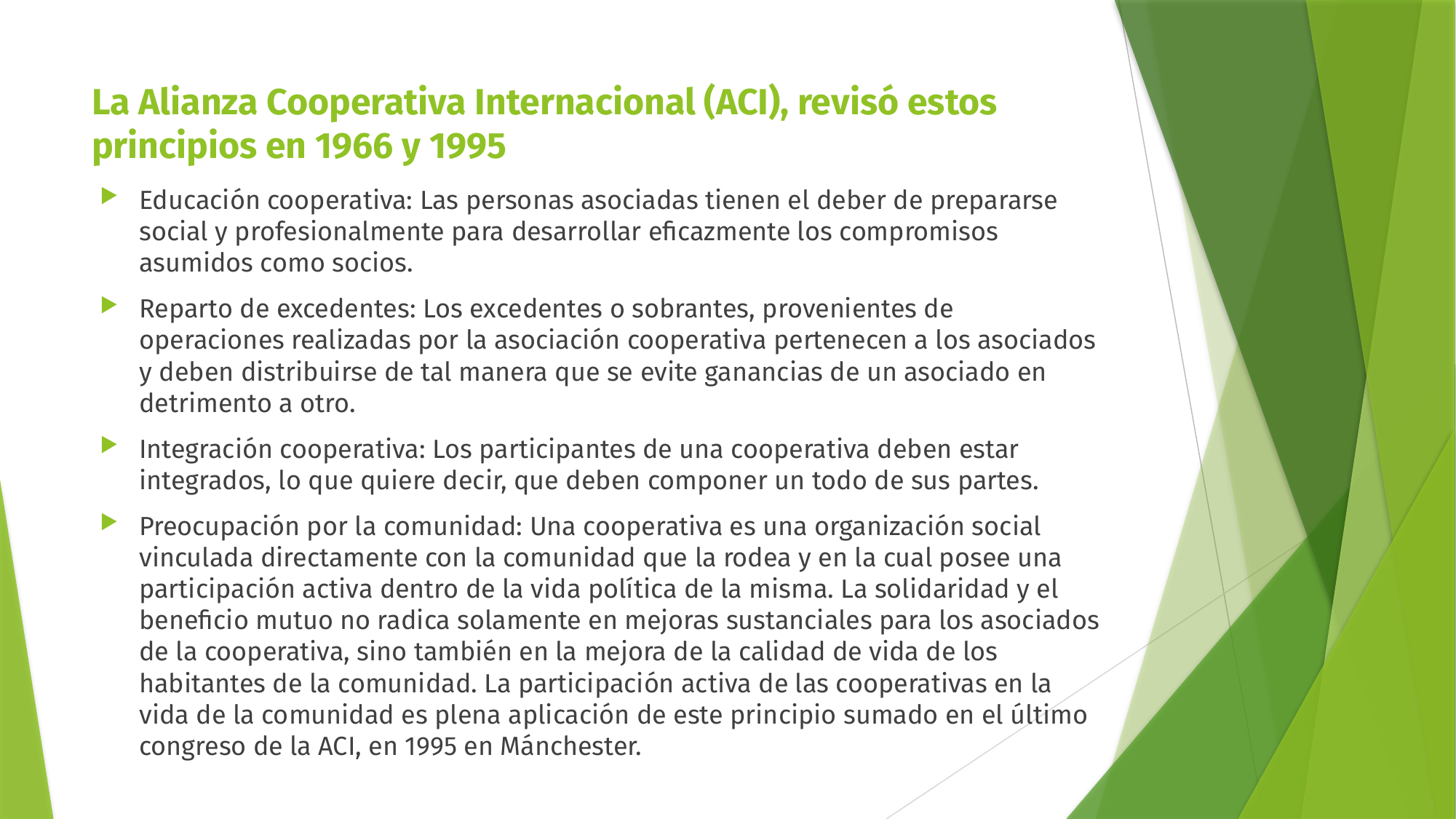

# La Alianza Cooperativa Internacional (ACI), revisó estos principios en 1966 y 1995
Educación cooperativa: Las personas asociadas tienen el deber de prepararse social y profesionalmente para desarrollar eficazmente los compromisos asumidos como socios.
Reparto de excedentes: Los excedentes o sobrantes, provenientes de operaciones realizadas por la asociación cooperativa pertenecen a los asociados y deben distribuirse de tal manera que se evite ganancias de un asociado en detrimento a otro.
Integración cooperativa: Los participantes de una cooperativa deben estar integrados, lo que quiere decir, que deben componer un todo de sus partes.
Preocupación por la comunidad: Una cooperativa es una organización social vinculada directamente con la comunidad que la rodea y en la cual posee una participación activa dentro de la vida política de la misma. La solidaridad y el beneficio mutuo no radica solamente en mejoras sustanciales para los asociados de la cooperativa, sino también en la mejora de la calidad de vida de los habitantes de la comunidad. La participación activa de las cooperativas en la vida de la comunidad es plena aplicación de este principio sumado en el último congreso de la ACI, en 1995 en Mánchester.